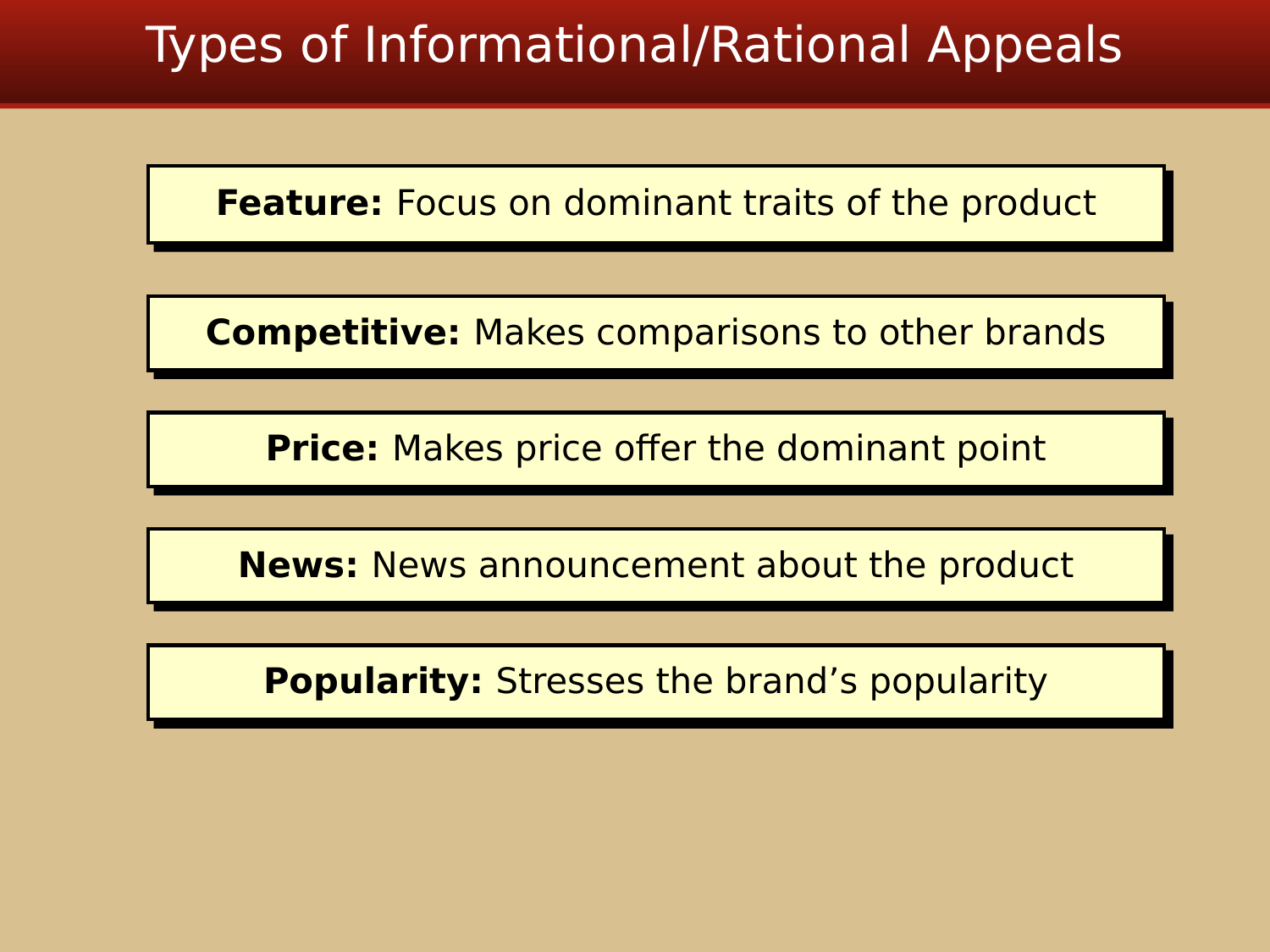

# Types of Informational/Rational Appeals

Feature: Focus on dominant traits of the product
Competitive: Makes comparisons to other brands
Price: Makes price offer the dominant point
News: News announcement about the product
Popularity: Stresses the brand’s popularity